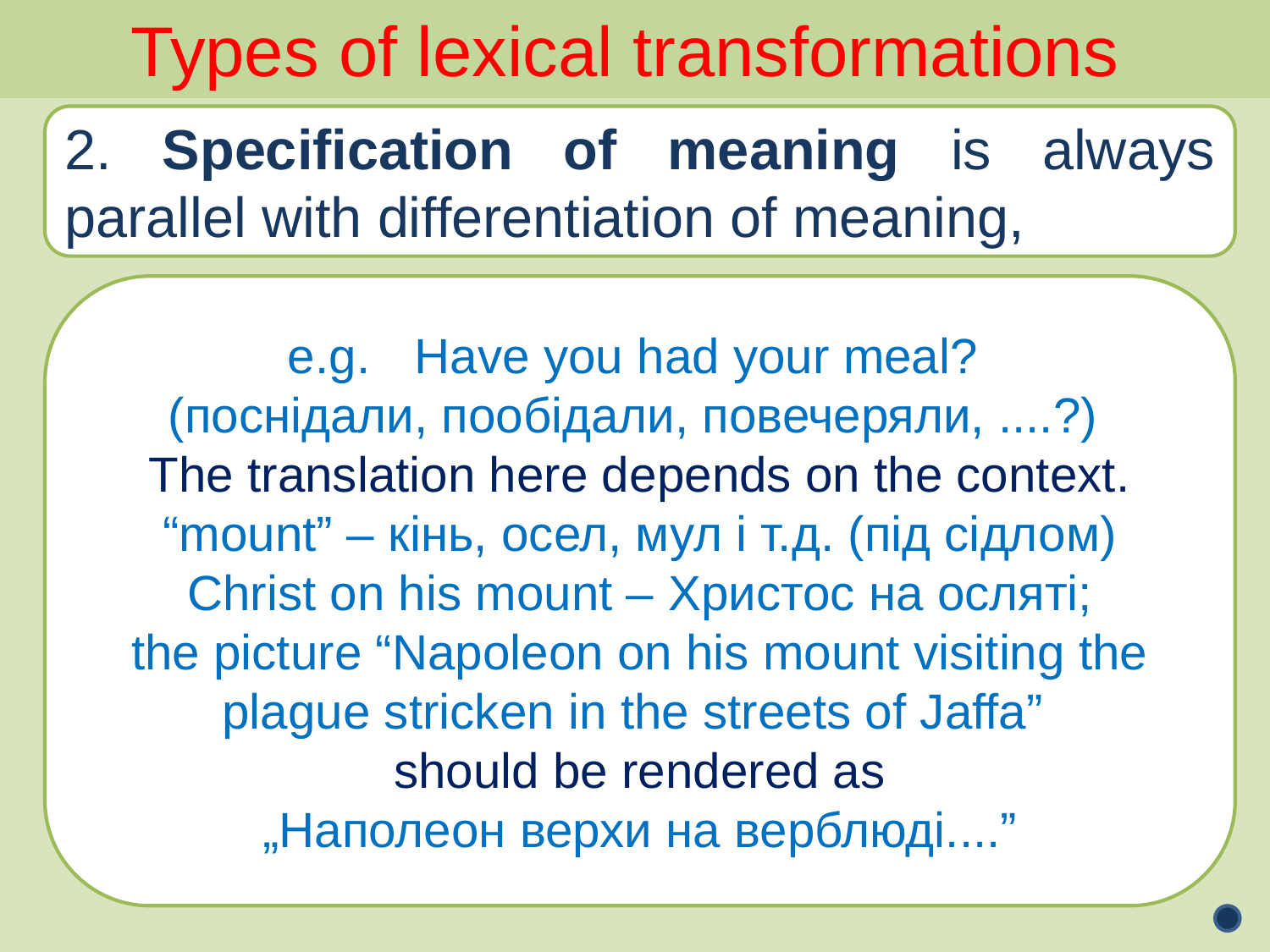

Types of lexical transformations
2. Specification of meaning is always parallel with differentiation of meaning,
e.g.	Have you had your meal?
(поснідали, пообідали, повечеряли, ....?)
The translation here depends on the context. “mount” – кінь, осел, мул і т.д. (під сідлом)
Christ on his mount – Христос на осляті;
the picture “Napoleon on his mount visiting the plague stricken in the streets of Jaffa”
should be rendered as
„Наполеон верхи на верблюді....”